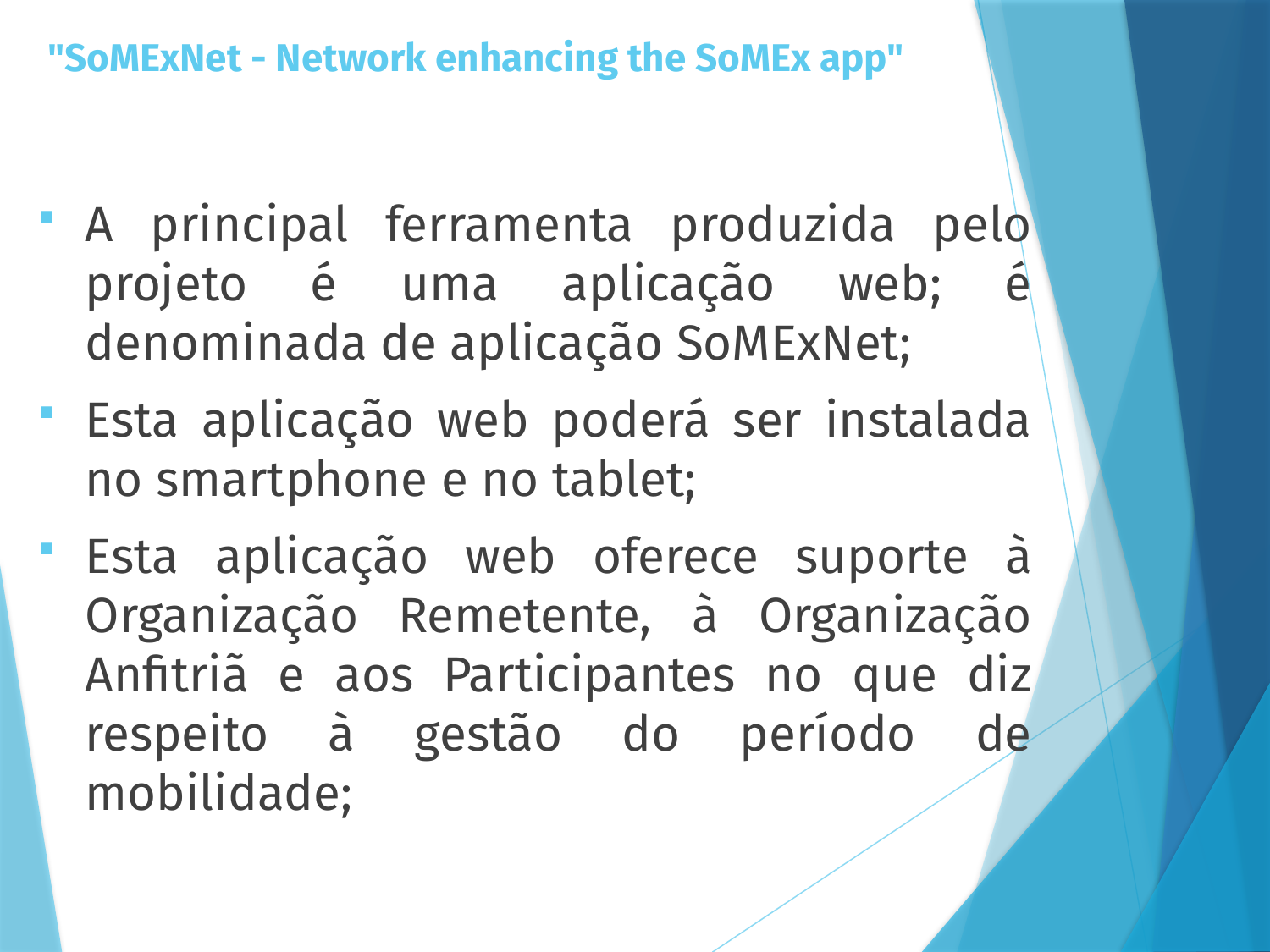

# "SoMExNet - Network enhancing the SoMEx app"
A principal ferramenta produzida pelo projeto é uma aplicação web; é denominada de aplicação SoMExNet;
Esta aplicação web poderá ser instalada no smartphone e no tablet;
Esta aplicação web oferece suporte à Organização Remetente, à Organização Anfitriã e aos Participantes no que diz respeito à gestão do período de mobilidade;